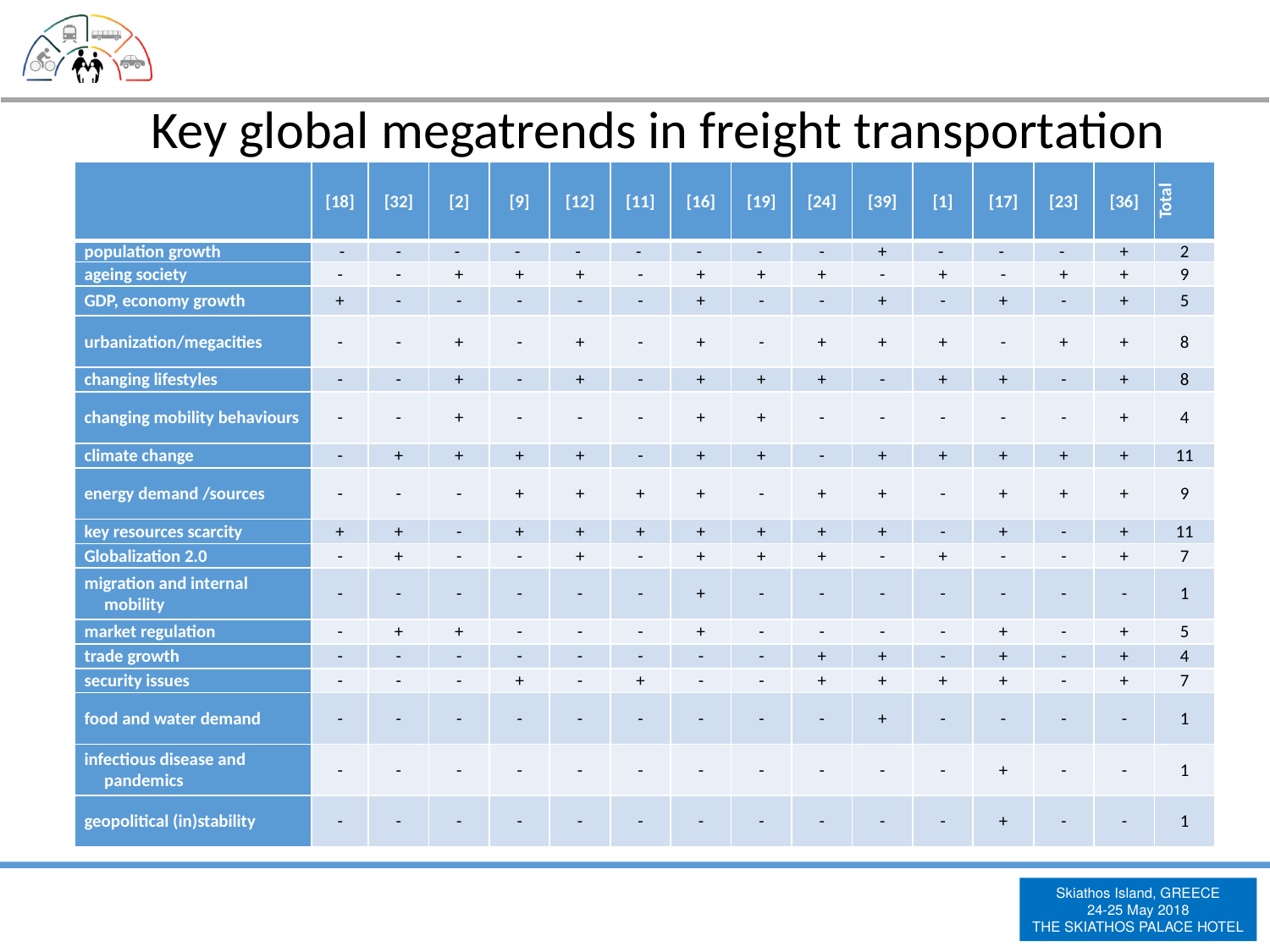

# Key global megatrends in freight transportation
|  | [18] | [32] | [2] | [9] | [12] | [11] | [16] | [19] | [24] | [39] | [1] | [17] | [23] | [36] | Total |
| --- | --- | --- | --- | --- | --- | --- | --- | --- | --- | --- | --- | --- | --- | --- | --- |
| population growth | - | - | - | - | - | - | - | - | - | + | - | - | - | + | 2 |
| ageing society | - | - | + | + | + | - | + | + | + | - | + | - | + | + | 9 |
| GDP, economy growth | + | - | - | - | - | - | + | - | - | + | - | + | - | + | 5 |
| urbanization/megacities | - | - | + | - | + | - | + | - | + | + | + | - | + | + | 8 |
| changing lifestyles | - | - | + | - | + | - | + | + | + | - | + | + | - | + | 8 |
| changing mobility behaviours | - | - | + | - | - | - | + | + | - | - | - | - | - | + | 4 |
| climate change | - | + | + | + | + | - | + | + | - | + | + | + | + | + | 11 |
| energy demand /sources | - | - | - | + | + | + | + | - | + | + | - | + | + | + | 9 |
| key resources scarcity | + | + | - | + | + | + | + | + | + | + | - | + | - | + | 11 |
| Globalization 2.0 | - | + | - | - | + | - | + | + | + | - | + | - | - | + | 7 |
| migration and internal mobility | - | - | - | - | - | - | + | - | - | - | - | - | - | - | 1 |
| market regulation | - | + | + | - | - | - | + | - | - | - | - | + | - | + | 5 |
| trade growth | - | - | - | - | - | - | - | - | + | + | - | + | - | + | 4 |
| security issues | - | - | - | + | - | + | - | - | + | + | + | + | - | + | 7 |
| food and water demand | - | - | - | - | - | - | - | - | - | + | - | - | - | - | 1 |
| infectious disease and pandemics | - | - | - | - | - | - | - | - | - | - | - | + | - | - | 1 |
| geopolitical (in)stability | - | - | - | - | - | - | - | - | - | - | - | + | - | - | 1 |